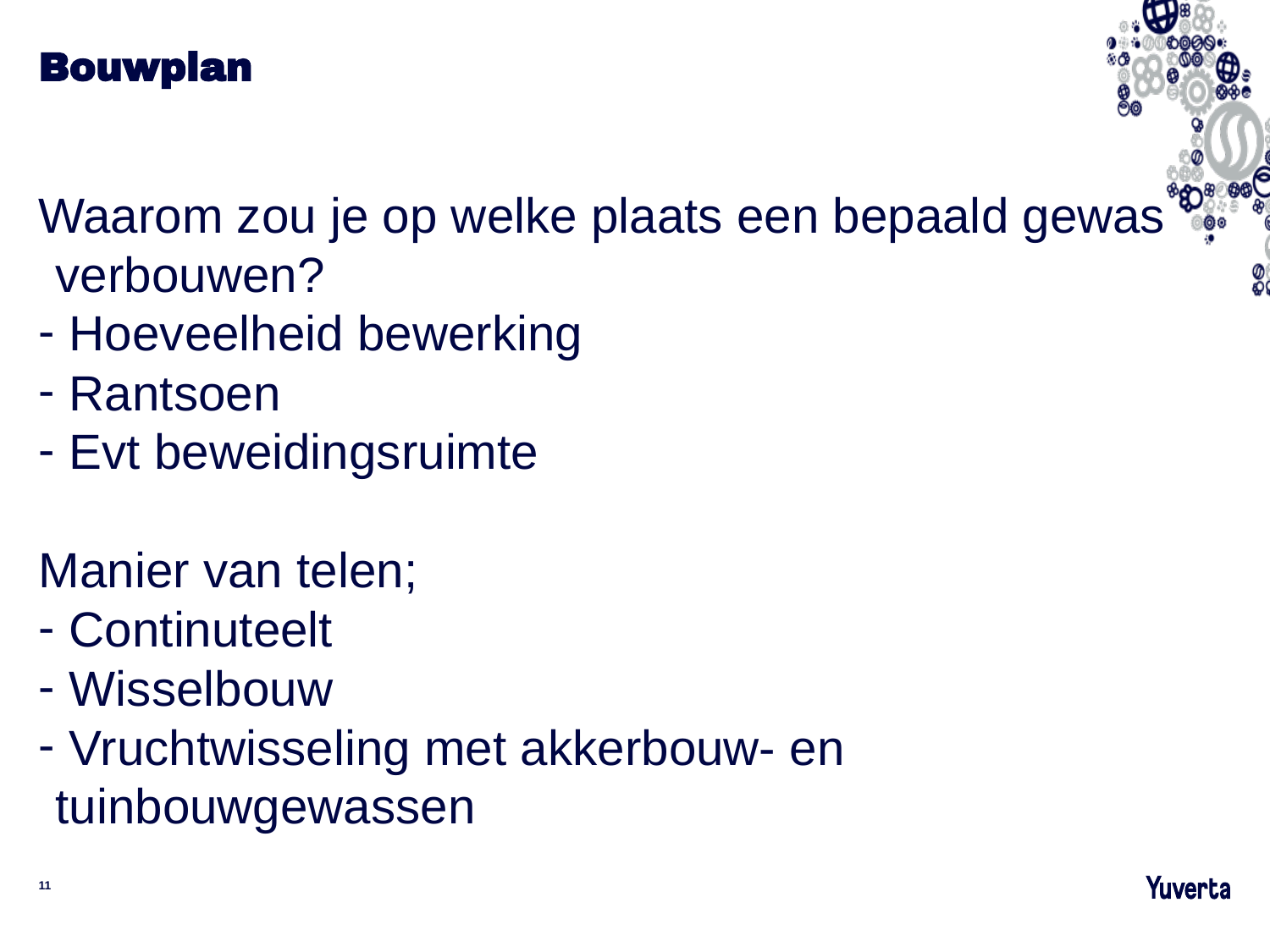

# Bouwplan
Waarom zou je op welke plaats een bepaald gewas verbouwen?
 Hoeveelheid bewerking
 Rantsoen
 Evt beweidingsruimte

Manier van telen;
 Continuteelt
 Wisselbouw
 Vruchtwisseling met akkerbouw- en tuinbouwgewassen
11